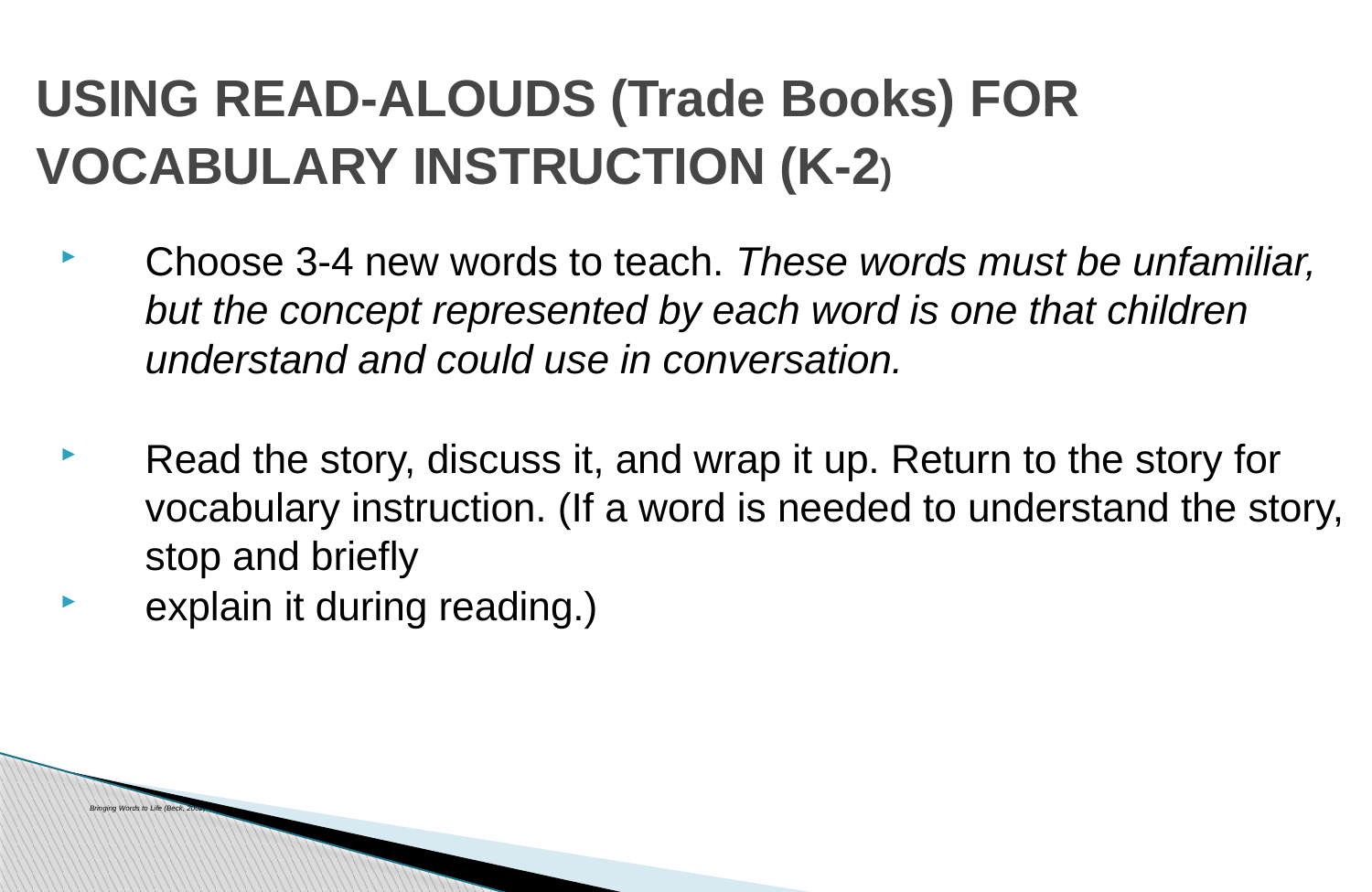

# USING READ-ALOUDS (Trade Books) FOR VOCABULARY INSTRUCTION (K-2)
Choose 3-4 new words to teach. These words must be unfamiliar, but the concept represented by each word is one that children understand and could use in conversation.

Read the story, discuss it, and wrap it up. Return to the story for vocabulary instruction. (If a word is needed to understand the story, stop and briefly
explain it during reading.)

					Bringing Words to Life (Beck, 2002)